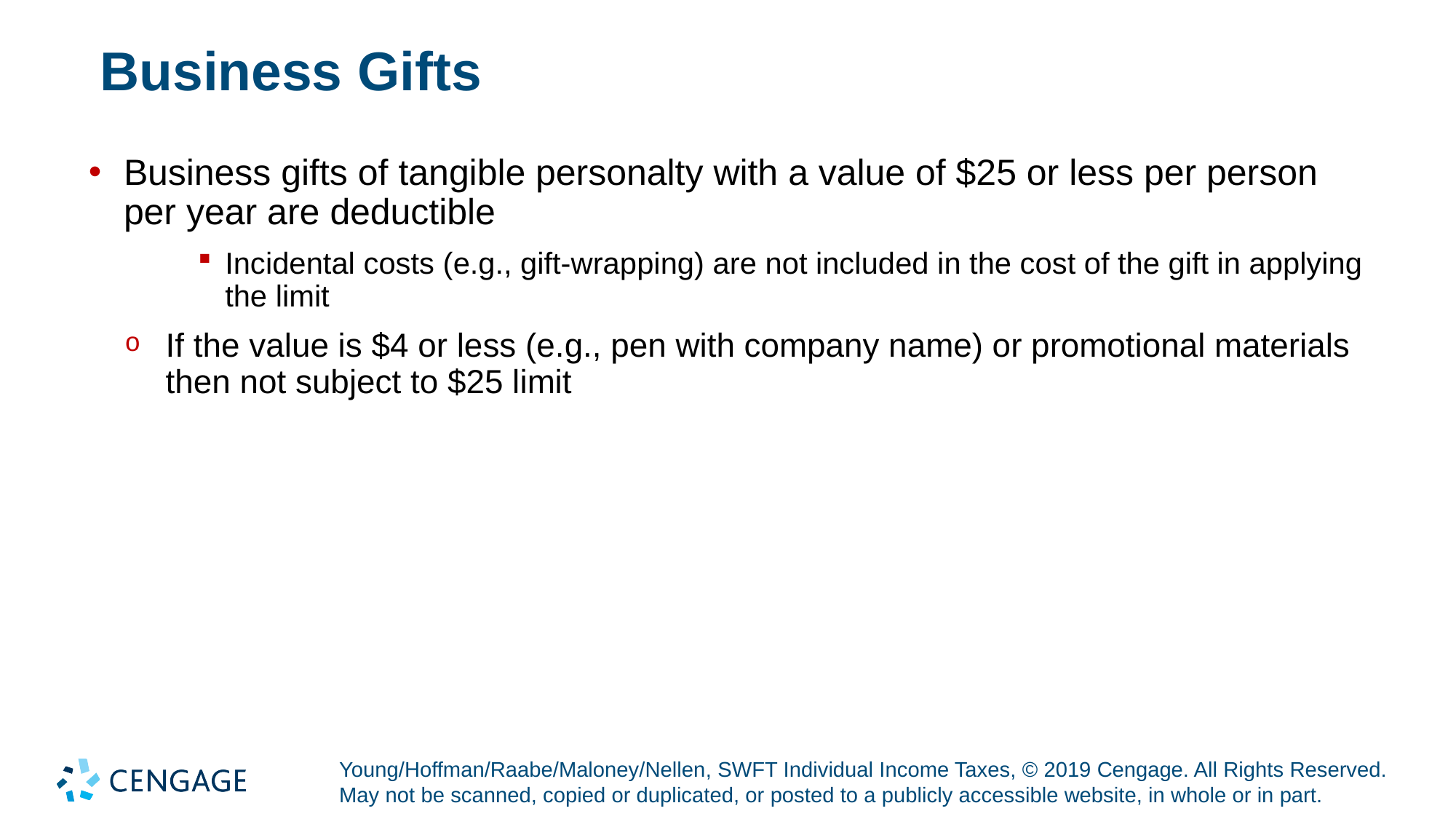

# Business Gifts
Business gifts of tangible personalty with a value of $25 or less per person per year are deductible
Incidental costs (e.g., gift-wrapping) are not included in the cost of the gift in applying the limit
If the value is $4 or less (e.g., pen with company name) or promotional materials then not subject to $25 limit